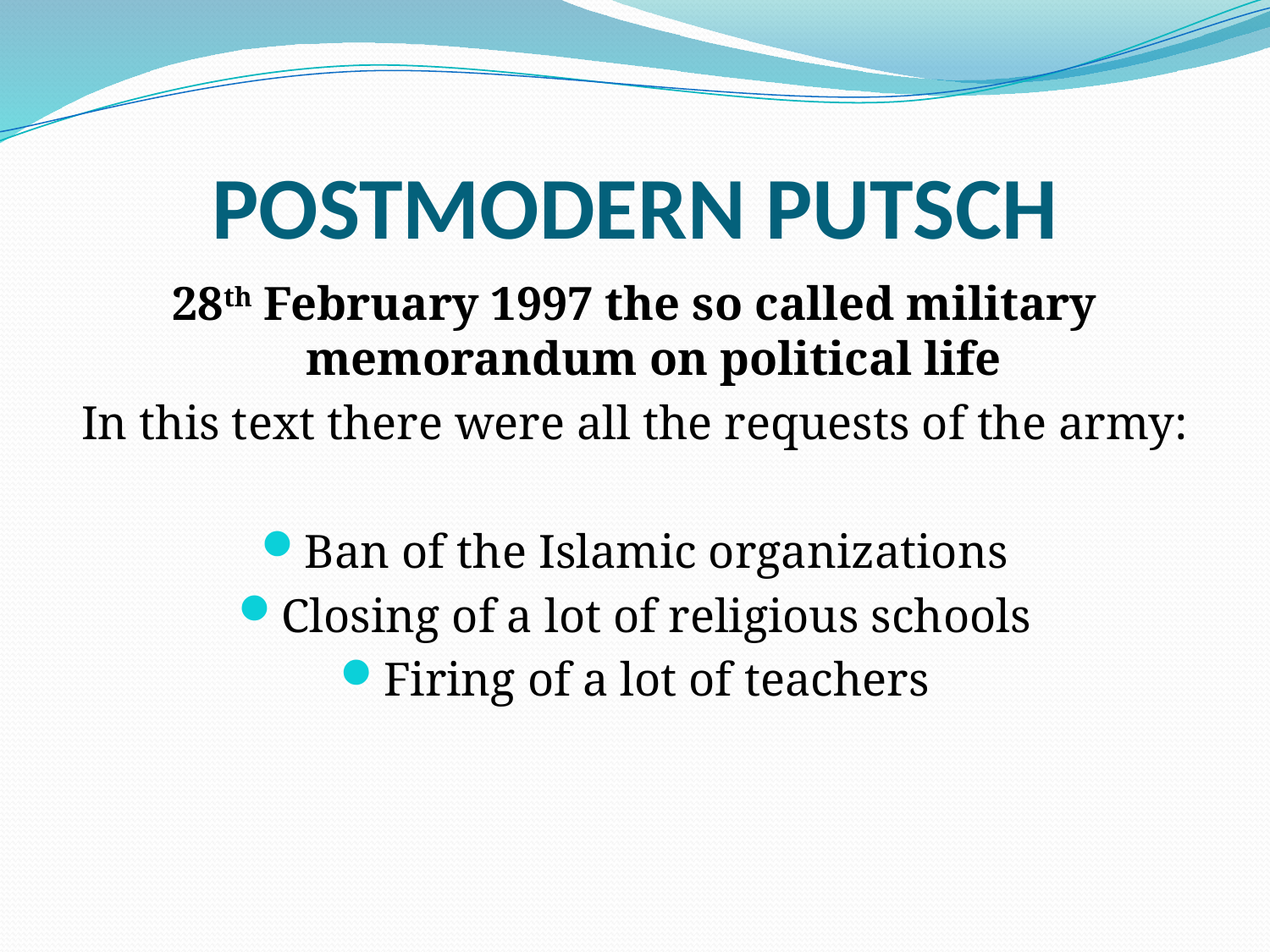

# POSTMODERN PUTSCH
28th February 1997 the so called military memorandum on political life
In this text there were all the requests of the army:

Ban of the Islamic organizations
Closing of a lot of religious schools
Firing of a lot of teachers